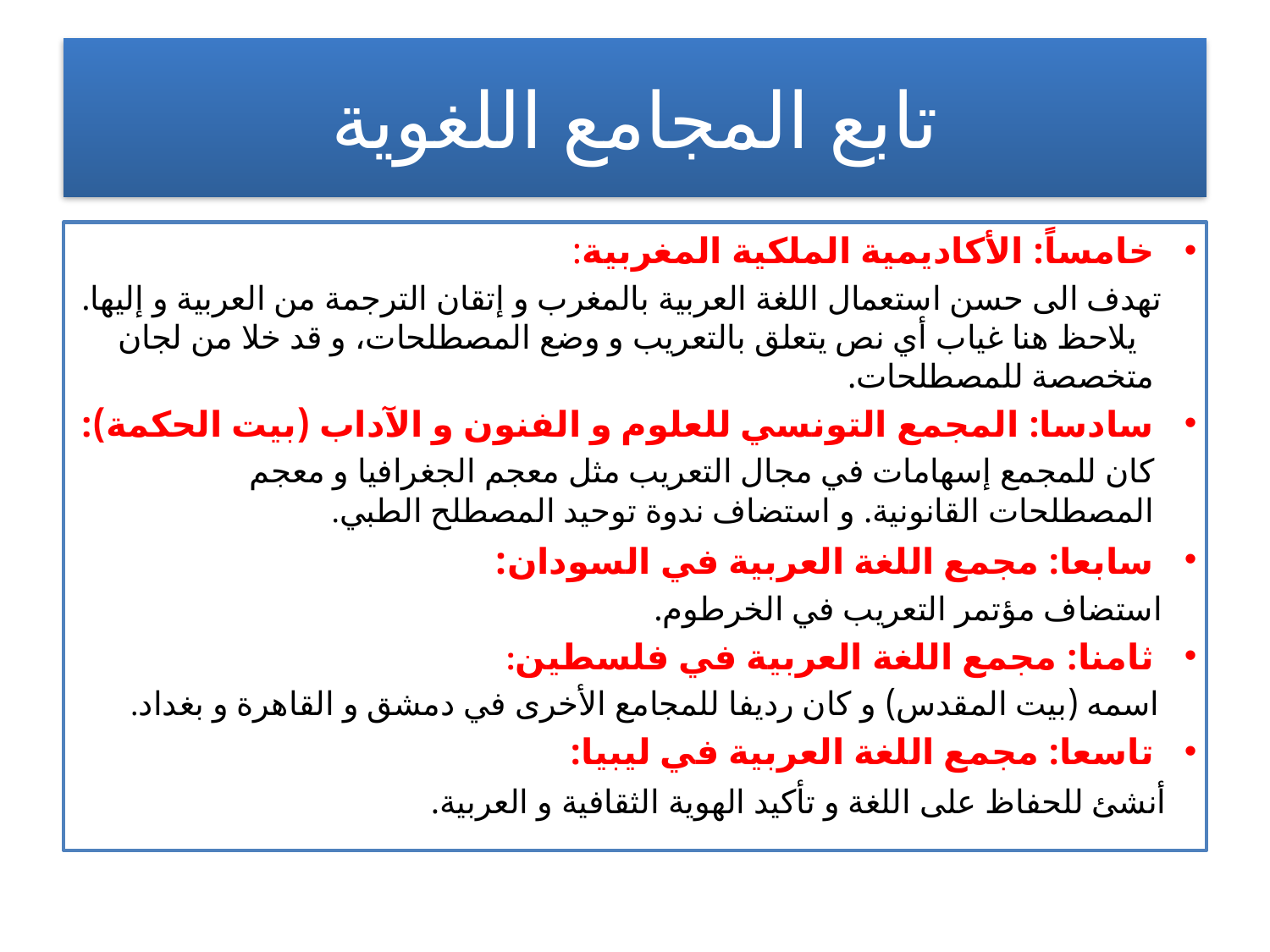

# تابع المجامع اللغوية
خامساً: الأكاديمية الملكية المغربية:
    تهدف الى حسن استعمال اللغة العربية بالمغرب و إتقان الترجمة من العربية و إليها.   يلاحظ هنا غياب أي نص يتعلق بالتعريب و وضع المصطلحات، و قد خلا من لجان متخصصة للمصطلحات.
سادسا: المجمع التونسي للعلوم و الفنون و الآداب (بيت الحكمة):
     كان للمجمع إسهامات في مجال التعريب مثل معجم الجغرافيا و معجم المصطلحات القانونية. و استضاف ندوة توحيد المصطلح الطبي.
سابعا: مجمع اللغة العربية في السودان:
    استضاف مؤتمر التعريب في الخرطوم.
ثامنا: مجمع اللغة العربية في فلسطين:
    اسمه (بيت المقدس) و كان رديفا للمجامع الأخرى في دمشق و القاهرة و بغداد.
تاسعا: مجمع اللغة العربية في ليبيا:
   أنشئ للحفاظ على اللغة و تأكيد الهوية الثقافية و العربية.